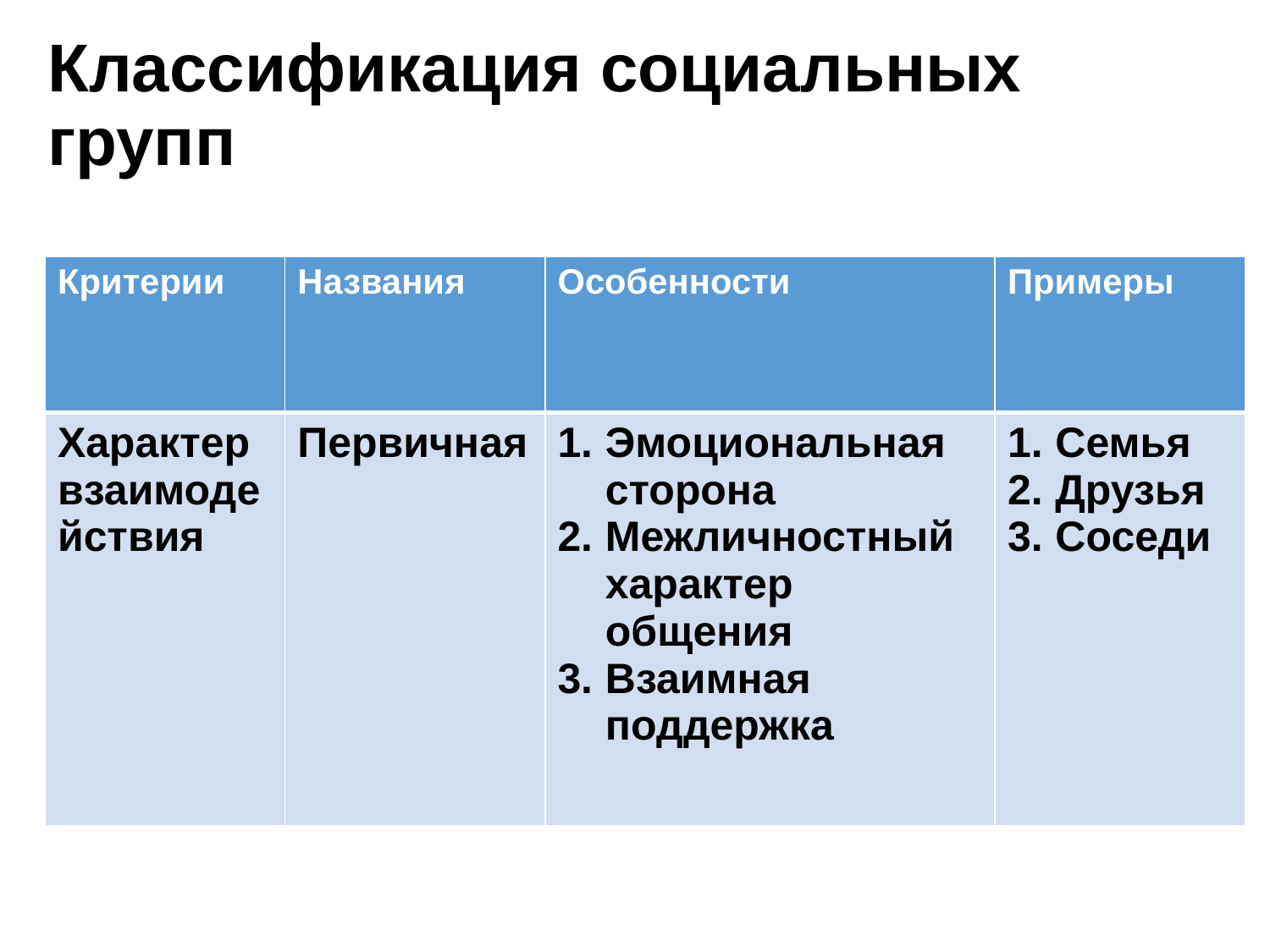

# Классификация социальных групп
| Критерии | Названия | Особенности | Примеры |
| --- | --- | --- | --- |
| Характер взаимодействия | Первичная | Эмоциональная сторона Межличностный характер общения Взаимная поддержка | Семья Друзья Соседи |